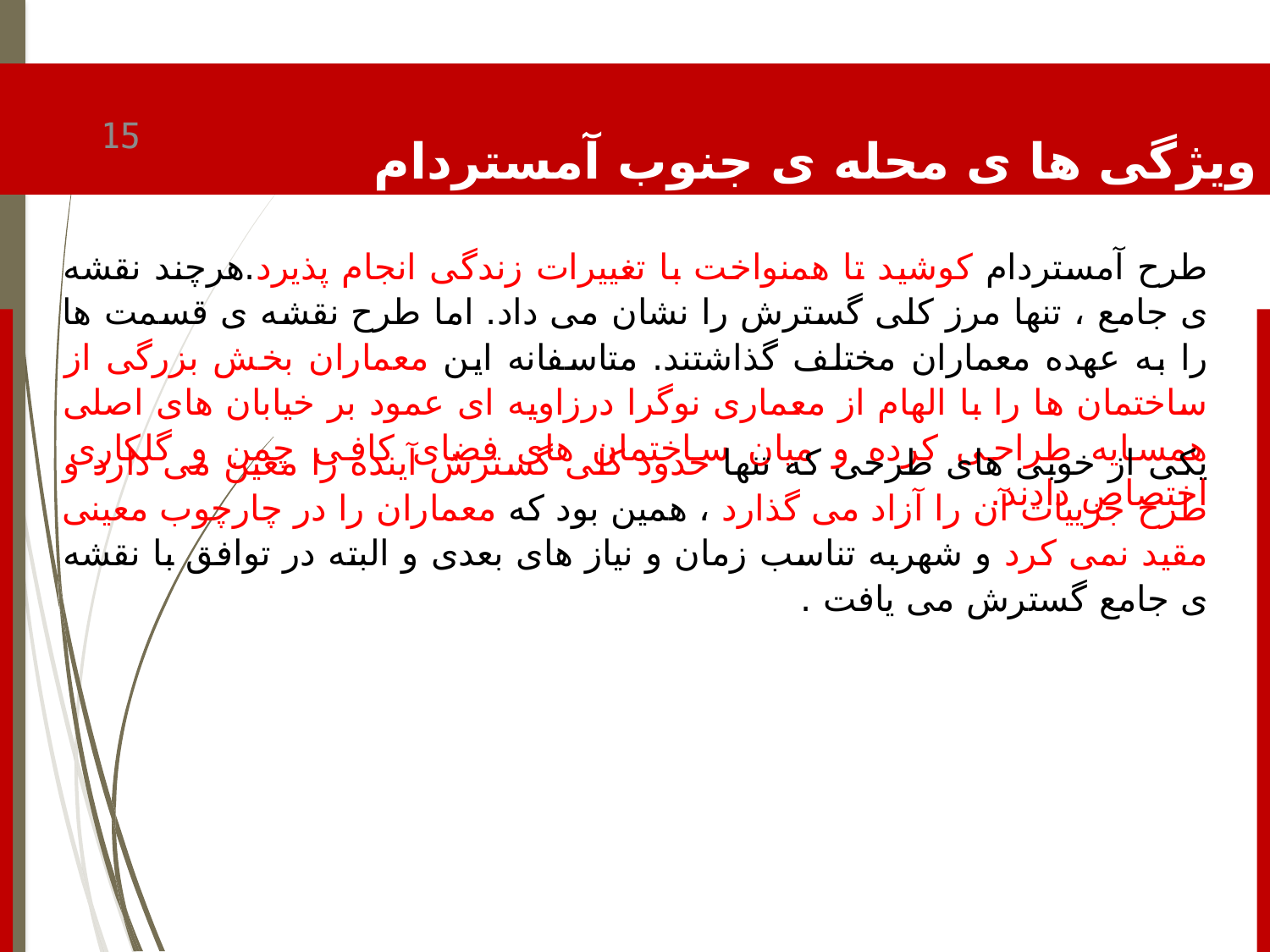

ویژگی ها ی محله ی جنوب آمستردام
15
طرح آمستردام کوشید تا همنواخت با تغییرات زندگی انجام پذیرد.هرچند نقشه ی جامع ، تنها مرز کلی گسترش را نشان می داد. اما طرح نقشه ی قسمت ها را به عهده معماران مختلف گذاشتند. متاسفانه این معماران بخش بزرگی از ساختمان ها را با الهام از معماری نوگرا درزاویه ای عمود بر خیابان های اصلی همسایه طراحی کرده و میان ساختمان های فضای کافی چمن و گلکاری اختصاص دادند.

یکی از خوبی های طرحی که تنها حدود کلی گسترش آینده را معین می دارد و طرح جزییات آن را آزاد می گذارد ، همین بود که معماران را در چارچوب معینی مقید نمی کرد و شهربه تناسب زمان و نیاز های بعدی و البته در توافق با نقشه ی جامع گسترش می یافت .